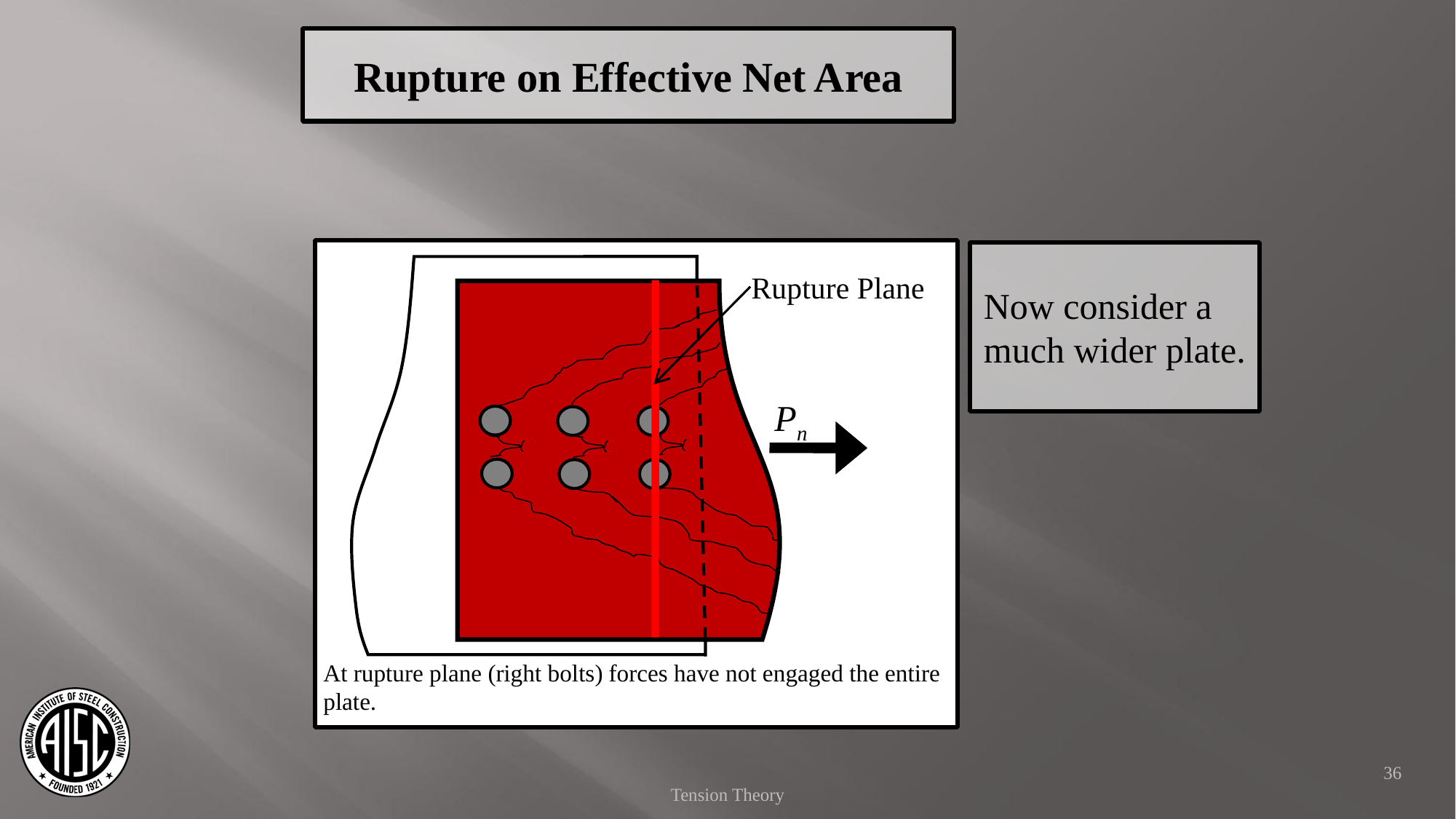

Rupture on Effective Net Area

Now consider a much wider plate.

Rupture Plane

Pn

At rupture plane (right bolts) forces have not engaged the entire plate.

36
Tension Theory